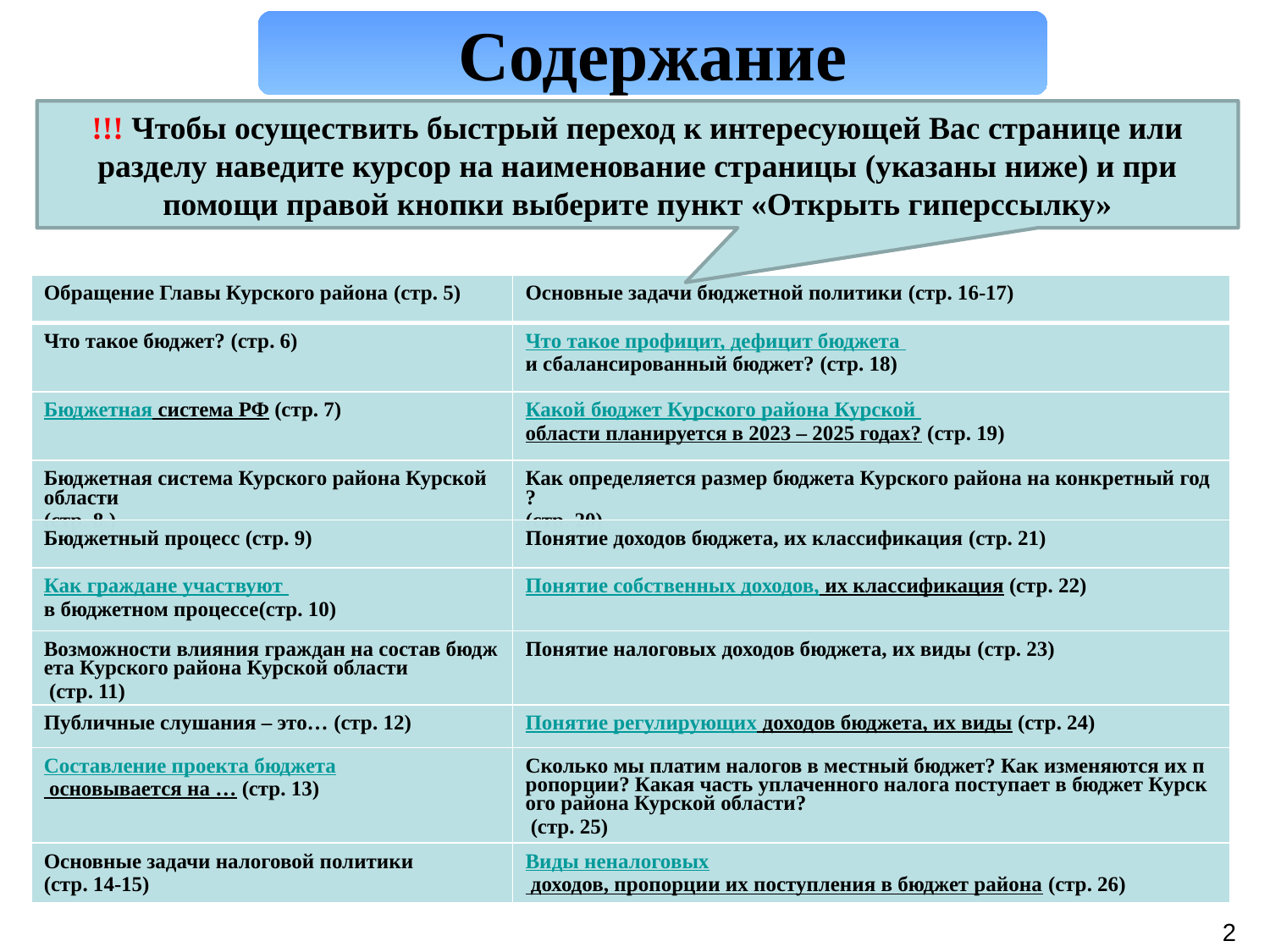

Содержание
!!! Чтобы осуществить быстрый переход к интересующей Вас странице или разделу наведите курсор на наименование страницы (указаны ниже) и при помощи правой кнопки выберите пункт «Открыть гиперссылку»
| Обращение Главы Курского района (стр. 5) | Основные задачи бюджетной политики (стр. 16-17) |
| --- | --- |
| Что такое бюджет? (стр. 6) | Что такое профицит, дефицит бюджета и сбалансированный бюджет? (стр. 18) |
| Бюджетная система РФ (стр. 7) | Какой бюджет Курского района Курской области планируется в 2023 – 2025 годах? (стр. 19) |
| Бюджетная система Курского района Курской области (стр. 8.) | Как определяется размер бюджета Курского района на конкретный год?(стр. 20) |
| Бюджетный процесс (стр. 9) | Понятие доходов бюджета, их классификация (стр. 21) |
| Как граждане участвуют в бюджетном процессе(стр. 10) | Понятие собственных доходов, их классификация (стр. 22) |
| Возможности влияния граждан на состав бюджета Курского района Курской области (стр. 11) | Понятие налоговых доходов бюджета, их виды (стр. 23) |
| Публичные слушания – это… (стр. 12) | Понятие регулирующих доходов бюджета, их виды (стр. 24) |
| Составление проекта бюджета основывается на … (стр. 13) | Сколько мы платим налогов в местный бюджет? Как изменяются их пропорции? Какая часть уплаченного налога поступает в бюджет Курского района Курской области? (стр. 25) |
| Основные задачи налоговой политики (стр. 14-15) | Виды неналоговых доходов, пропорции их поступления в бюджет района (стр. 26) |
2